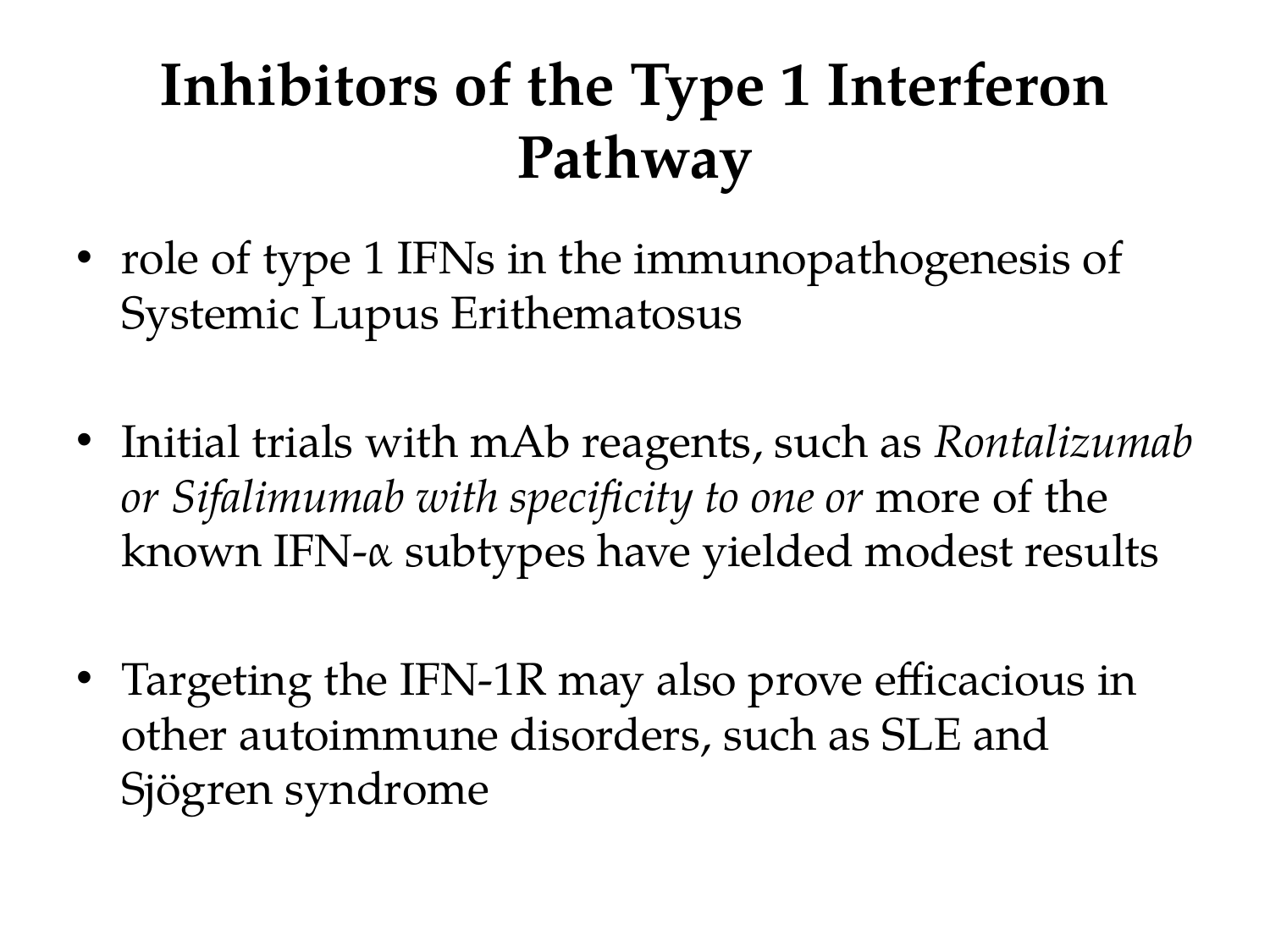

# Inhibitors of the Type 1 Interferon Pathway
role of type 1 IFNs in the immunopathogenesis of Systemic Lupus Erithematosus

Initial trials with mAb reagents, such as Rontalizumab or Sifalimumab with specificity to one or more of the known IFN-α subtypes have yielded modest results

Targeting the IFN-1R may also prove efficacious in other autoimmune disorders, such as SLE and Sjögren syndrome